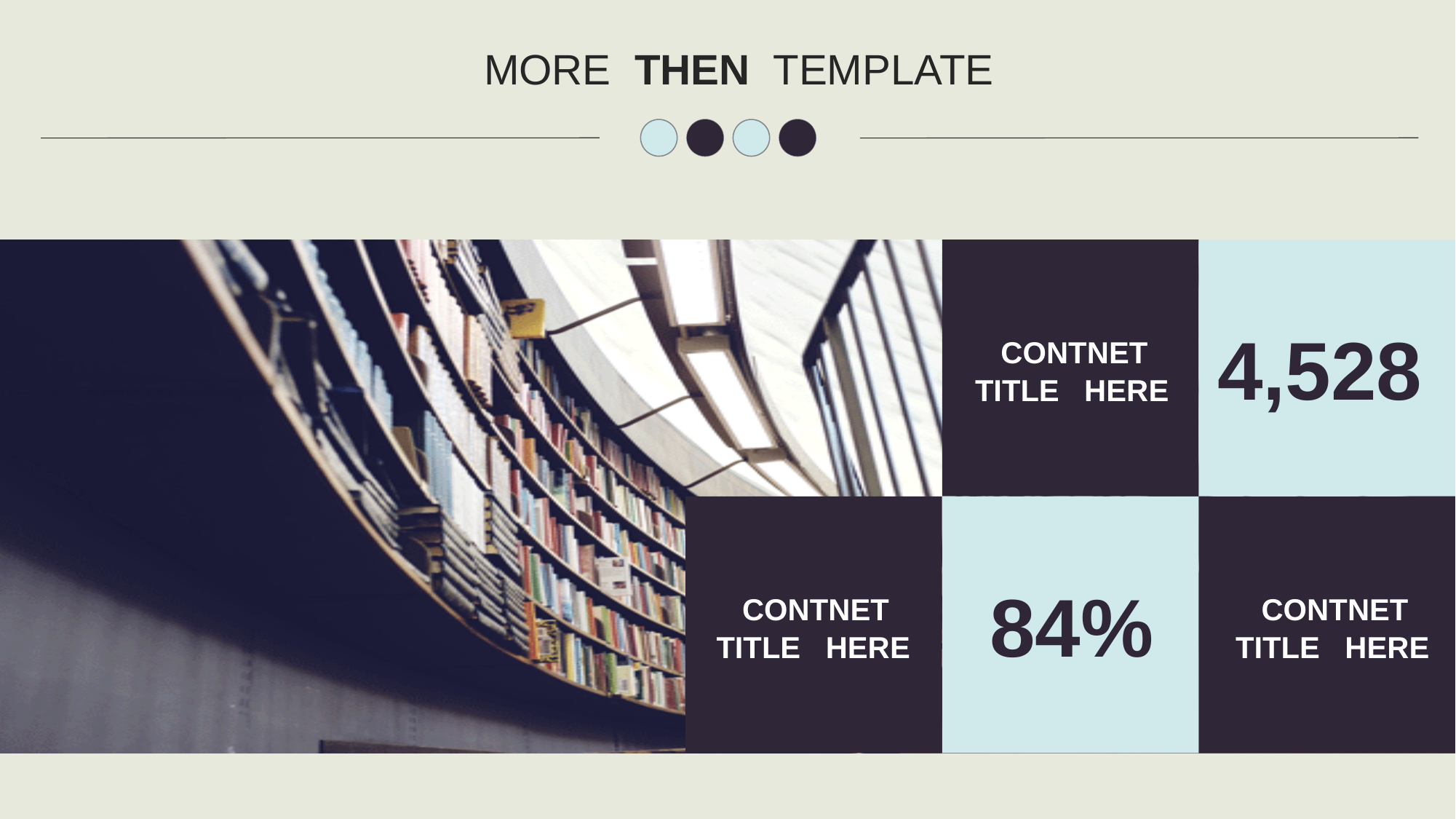

MORE  THEN  TEMPLATE

4,528
     CONTNET
   TITLE   HERE

84%
     CONTNET
   TITLE   HERE
     CONTNET
   TITLE   HERE